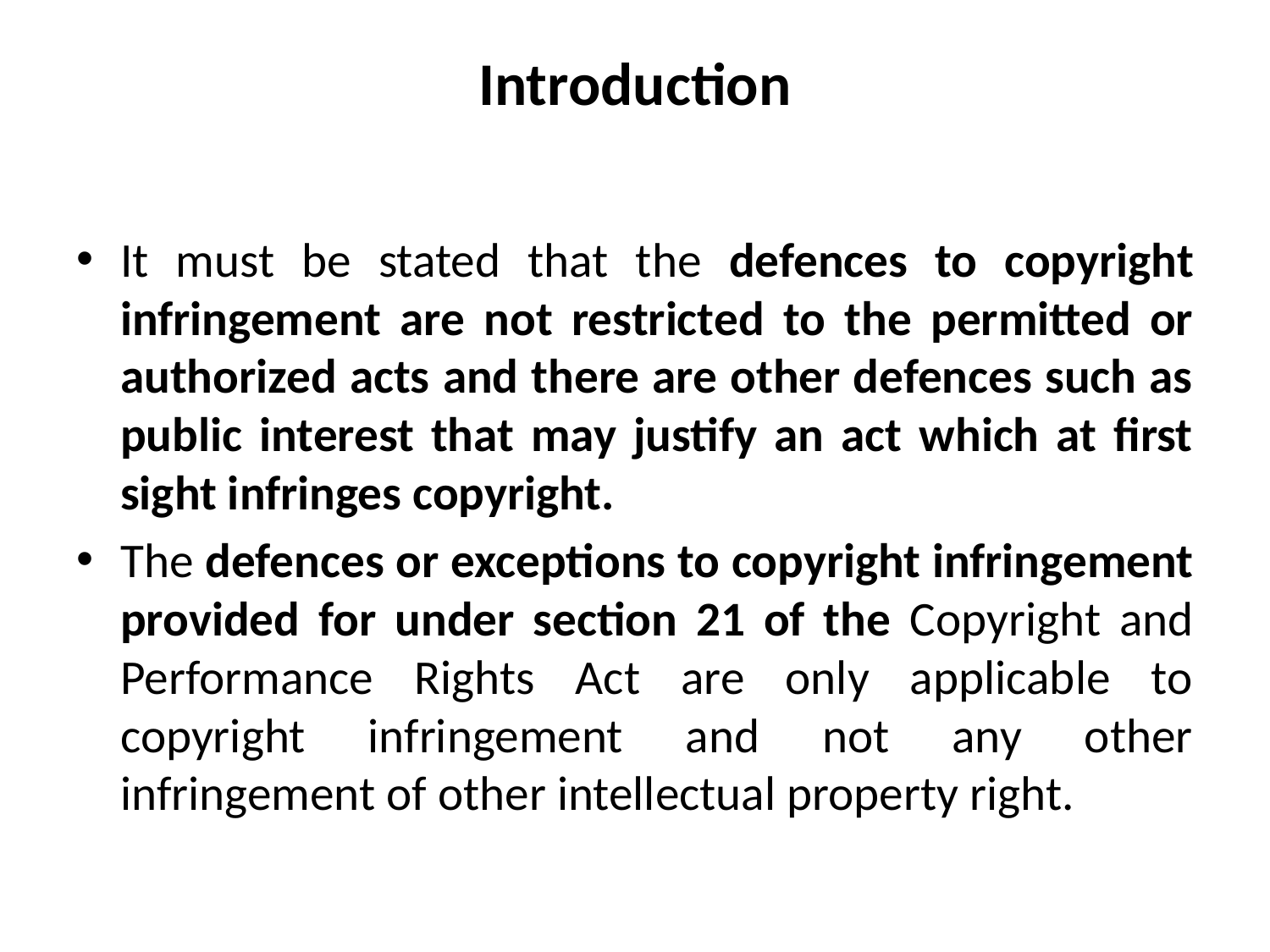

# Introduction
It must be stated that the defences to copyright infringement are not restricted to the permitted or authorized acts and there are other defences such as public interest that may justify an act which at first sight infringes copyright.
The defences or exceptions to copyright infringement provided for under section 21 of the Copyright and Performance Rights Act are only applicable to copyright infringement and not any other infringement of other intellectual property right.